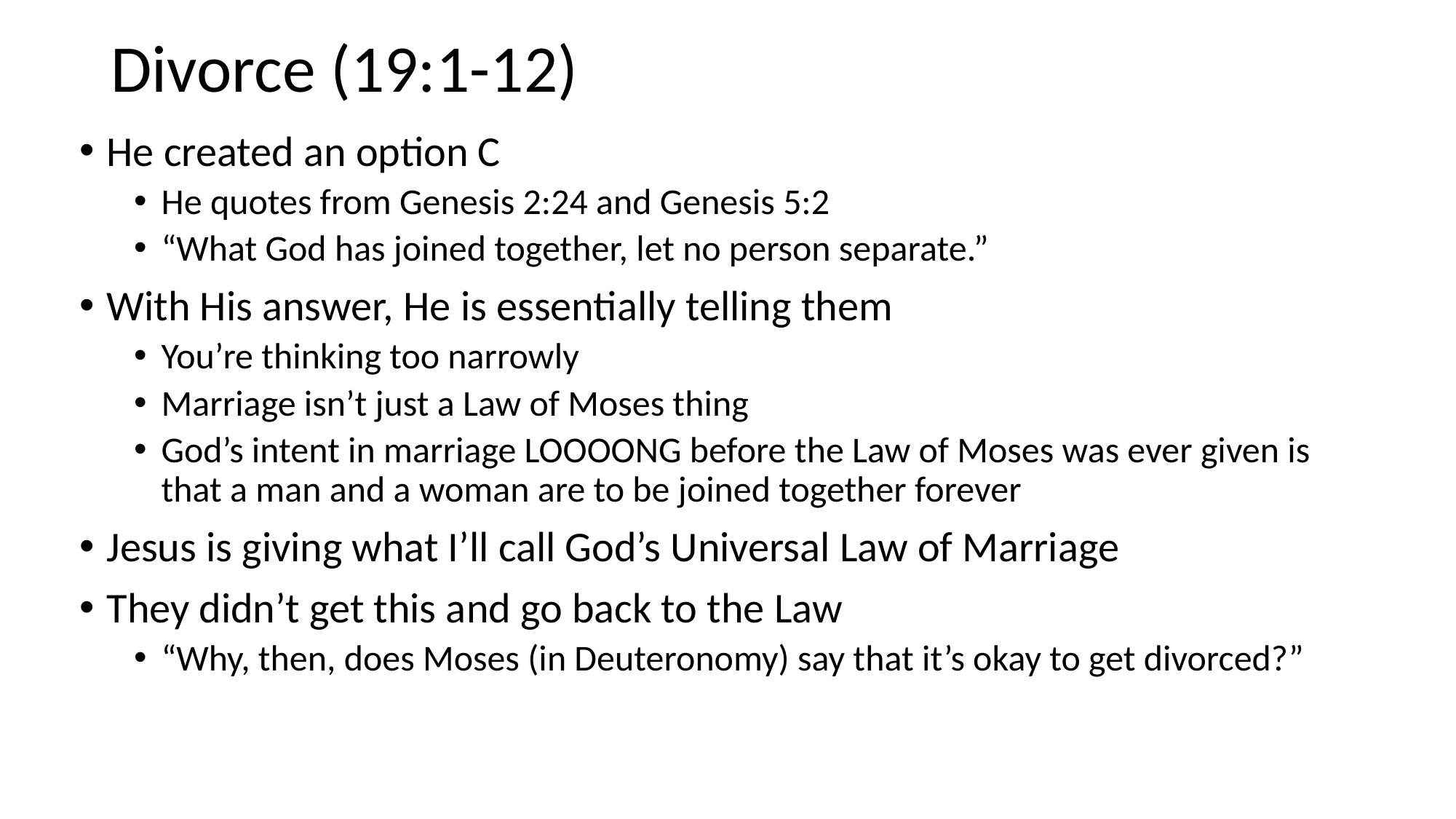

# Divorce (19:1-12)
He created an option C
He quotes from Genesis 2:24 and Genesis 5:2
“What God has joined together, let no person separate.”
With His answer, He is essentially telling them
You’re thinking too narrowly
Marriage isn’t just a Law of Moses thing
God’s intent in marriage LOOOONG before the Law of Moses was ever given is that a man and a woman are to be joined together forever
Jesus is giving what I’ll call God’s Universal Law of Marriage
They didn’t get this and go back to the Law
“Why, then, does Moses (in Deuteronomy) say that it’s okay to get divorced?”